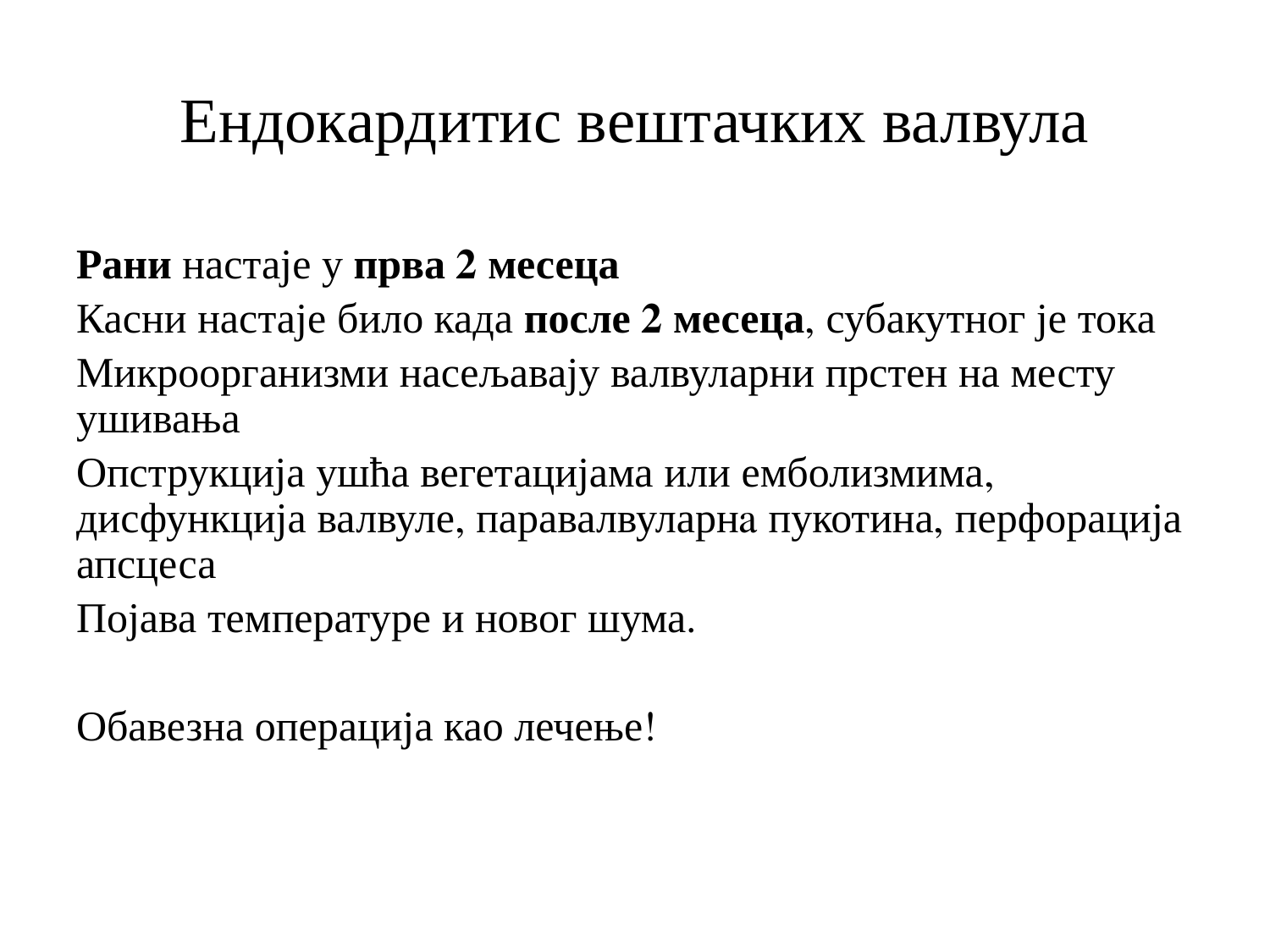

# Ендокардитис вештачких валвула
Рани настаје у прва 2 месеца
Касни настаје било када после 2 месеца, субакутног је тока
Микроорганизми насељавају валвуларни прстен на месту ушивања
Опструкција ушћа вегетацијама или емболизмима, дисфункција валвуле, паравалвуларнa пукотина, перфорација апсцеса
Појава температуре и новог шума.

Обавезна операција као лечење!